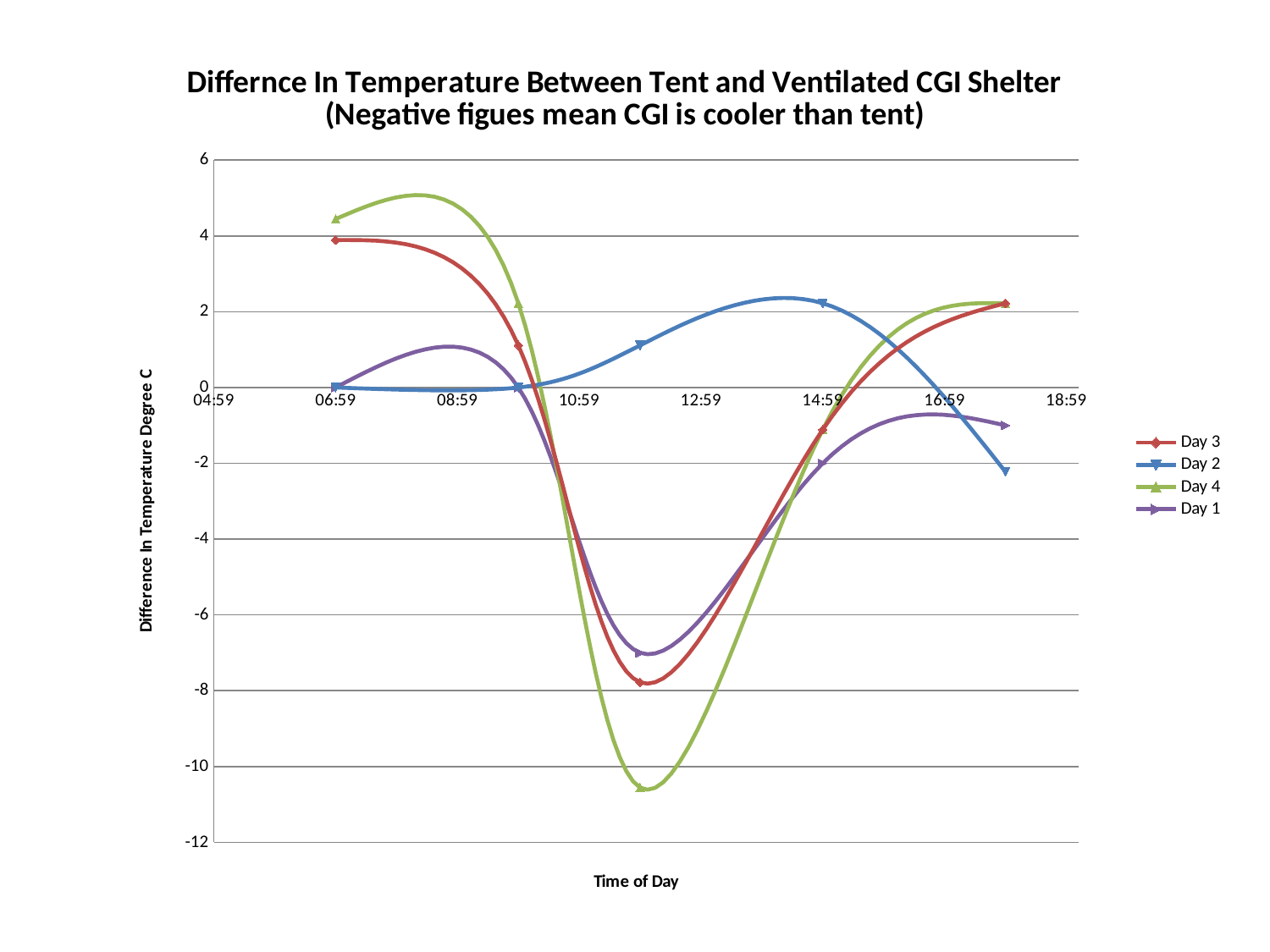

### Chart: Differnce In Temperature Between Tent and Ventilated CGI Shelter
(Negative figues mean CGI is cooler than tent)

| Category | Day 3 | Day 2 | Day 4 | Day 1 |
|---|---|---|---|---|